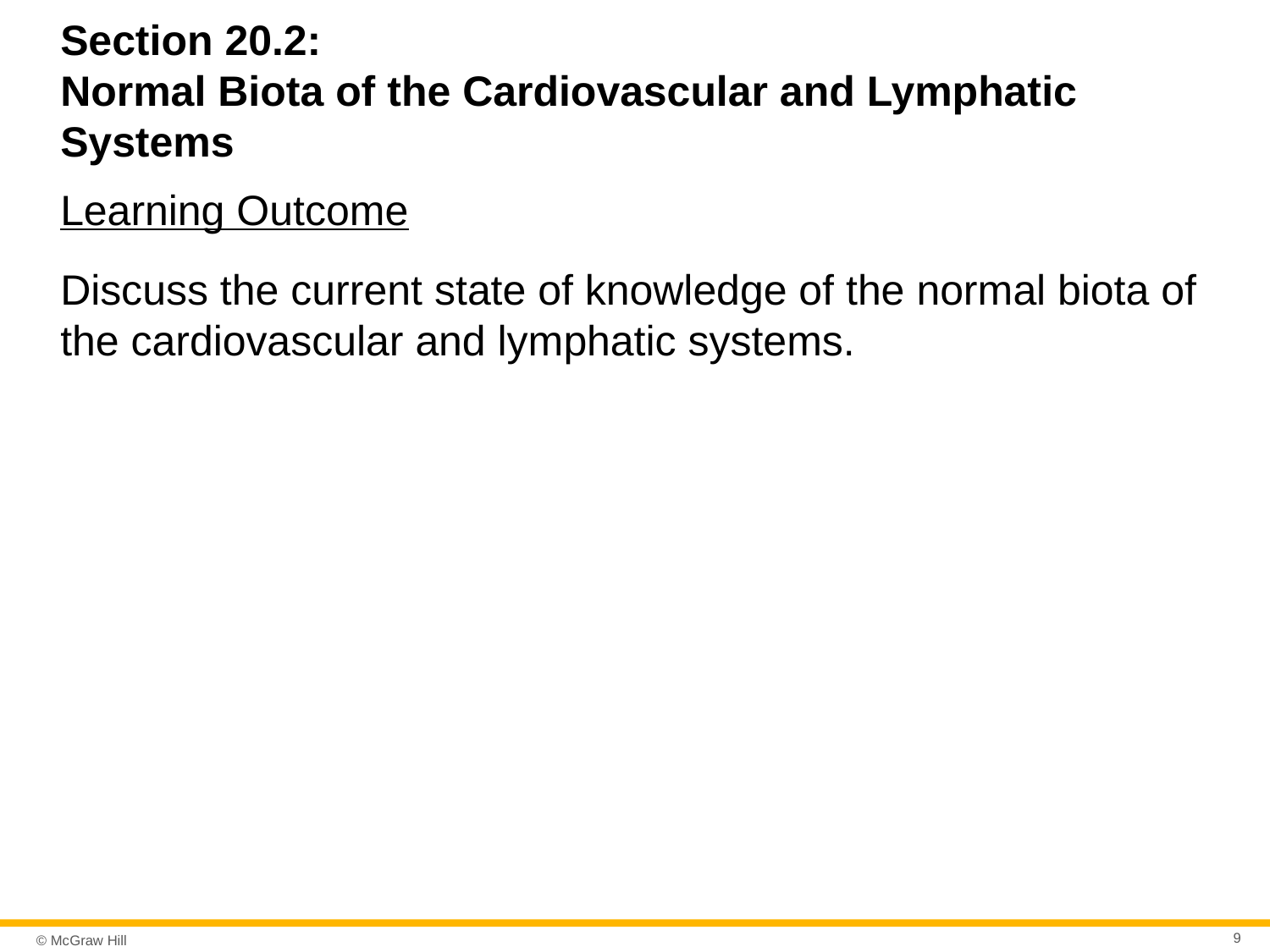

# Section 20.2: Normal Biota of the Cardiovascular and Lymphatic Systems
Learning Outcome
Discuss the current state of knowledge of the normal biota of the cardiovascular and lymphatic systems.